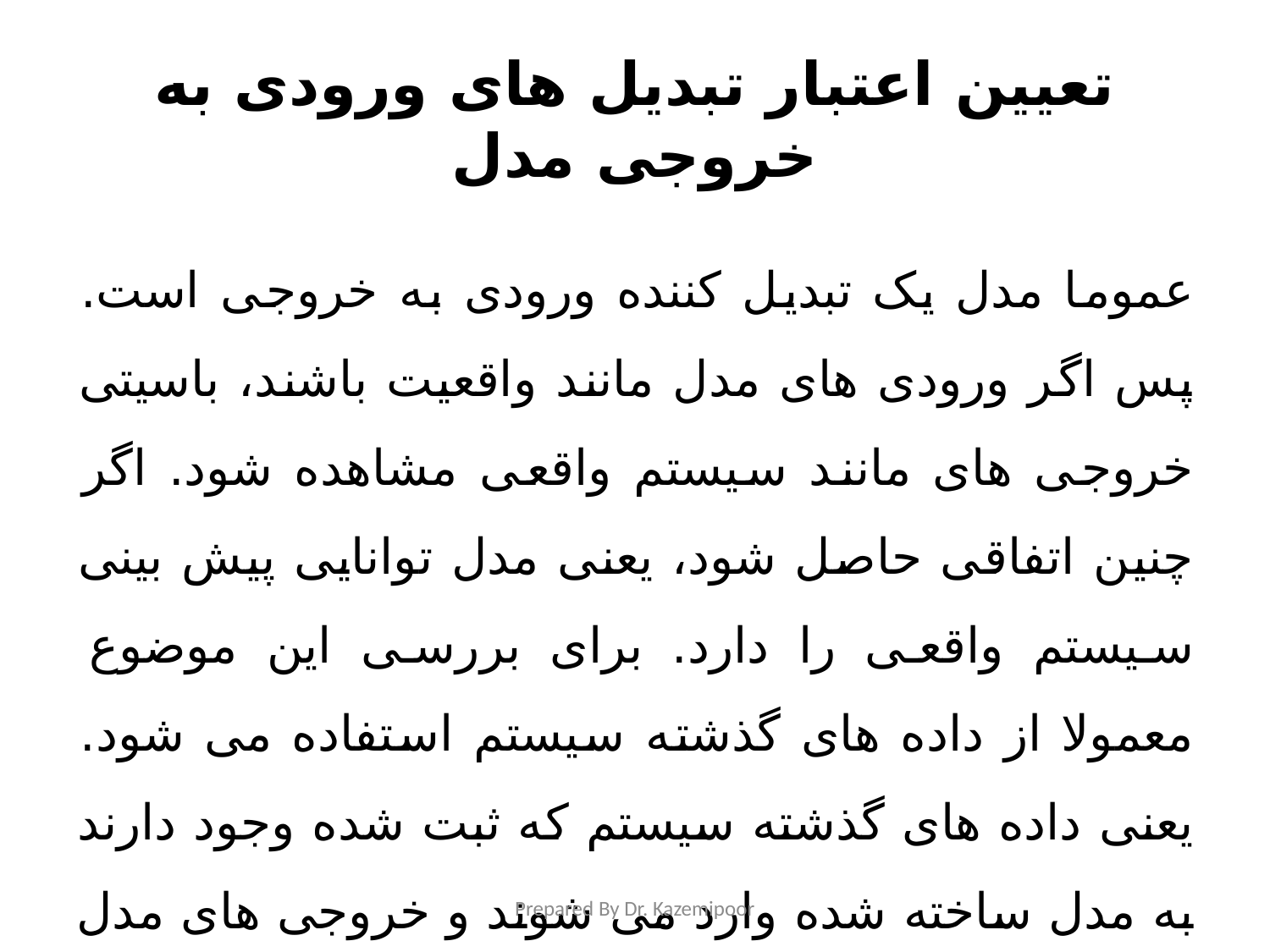

# تعیین اعتبار تبدیل های ورودی به خروجی مدل
عموما مدل یک تبدیل کننده ورودی به خروجی است. پس اگر ورودی های مدل مانند واقعیت باشند، باسیتی خروجی های مانند سیستم واقعی مشاهده شود. اگر چنین اتفاقی حاصل شود، یعنی مدل توانایی پیش بینی سیستم واقعی را دارد. برای بررسی این موضوع معمولا از داده های گذشته سیستم استفاده می شود. یعنی داده های گذشته سیستم که ثبت شده وجود دارند به مدل ساخته شده وارد می شوند و خروجی های مدل با خروجی های ثبت شده سیستم واقعی مقایسه می شوند.
Prepared By Dr. Kazemipoor